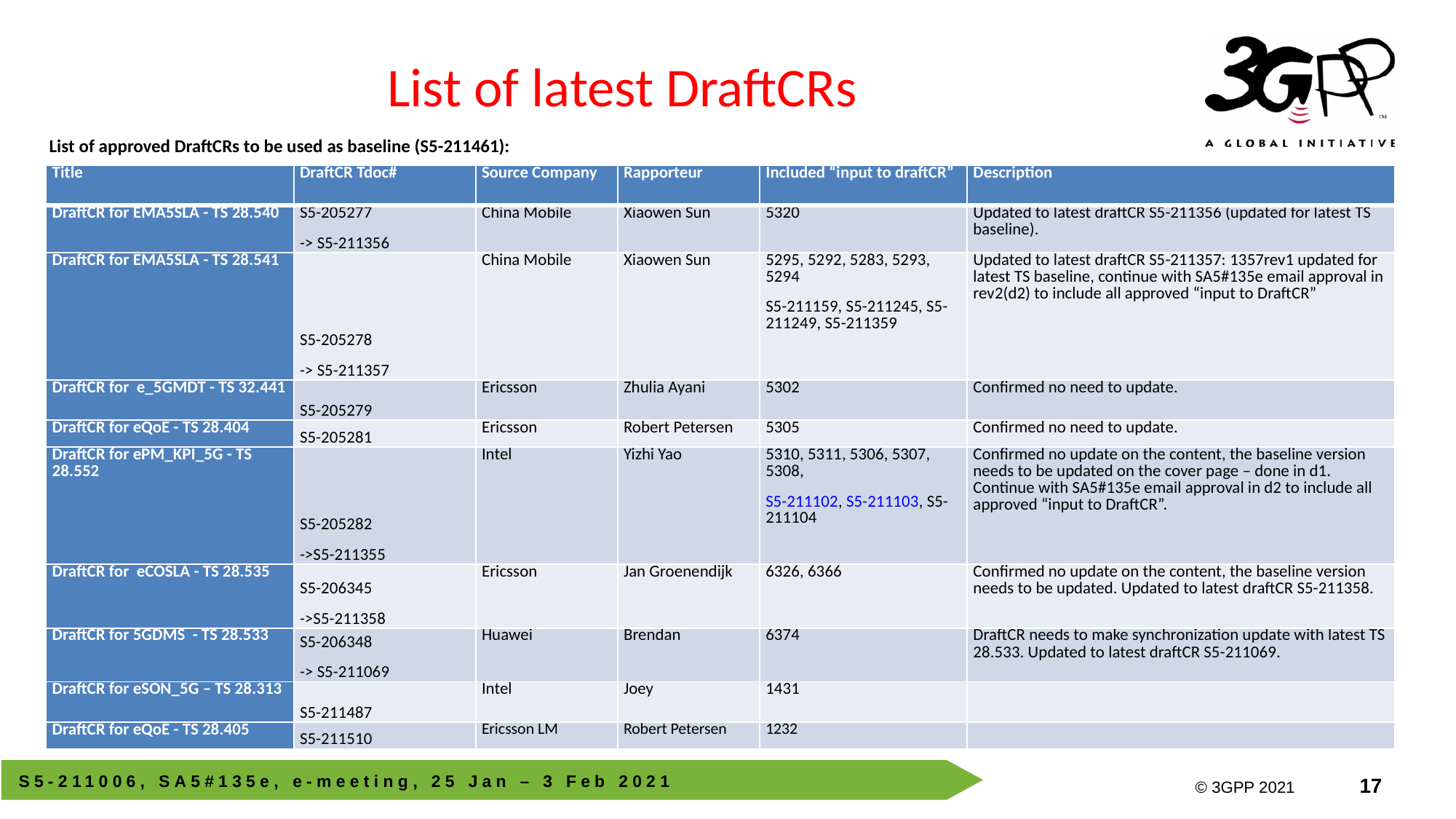

# List of latest DraftCRs
List of approved DraftCRs to be used as baseline (S5-211461):
| Title | DraftCR Tdoc# | Source Company | Rapporteur | Included “input to draftCR” | Description |
| --- | --- | --- | --- | --- | --- |
| DraftCR for EMA5SLA - TS 28.540 | S5-205277 -> S5-211356 | China Mobile | Xiaowen Sun | 5320 | Updated to latest draftCR S5-211356 (updated for latest TS baseline). |
| DraftCR for EMA5SLA - TS 28.541 | S5-205278 -> S5-211357 | China Mobile | Xiaowen Sun | 5295, 5292, 5283, 5293, 5294 S5-211159, S5-211245, S5-211249, S5-211359 | Updated to latest draftCR S5-211357: 1357rev1 updated for latest TS baseline, continue with SA5#135e email approval in rev2(d2) to include all approved “input to DraftCR” |
| DraftCR for e\_5GMDT - TS 32.441 | S5-205279 | Ericsson | Zhulia Ayani | 5302 | Confirmed no need to update. |
| DraftCR for eQoE - TS 28.404 | S5-205281 | Ericsson | Robert Petersen | 5305 | Confirmed no need to update. |
| DraftCR for ePM\_KPI\_5G - TS 28.552 | S5-205282 ->S5-211355 | Intel | Yizhi Yao | 5310, 5311, 5306, 5307, 5308, S5-211102, S5-211103, S5-211104 | Confirmed no update on the content, the baseline version needs to be updated on the cover page – done in d1. Continue with SA5#135e email approval in d2 to include all approved “input to DraftCR”. |
| DraftCR for eCOSLA - TS 28.535 | S5-206345 ->S5-211358 | Ericsson | Jan Groenendijk | 6326, 6366 | Confirmed no update on the content, the baseline version needs to be updated. Updated to latest draftCR S5-211358. |
| DraftCR for 5GDMS - TS 28.533 | S5-206348 -> S5-211069 | Huawei | Brendan | 6374 | DraftCR needs to make synchronization update with latest TS 28.533. Updated to latest draftCR S5-211069. |
| DraftCR for eSON\_5G – TS 28.313 | S5-211487 | Intel | Joey | 1431 |  |
| DraftCR for eQoE - TS 28.405 | S5-211510 | Ericsson LM | Robert Petersen | 1232 |  |